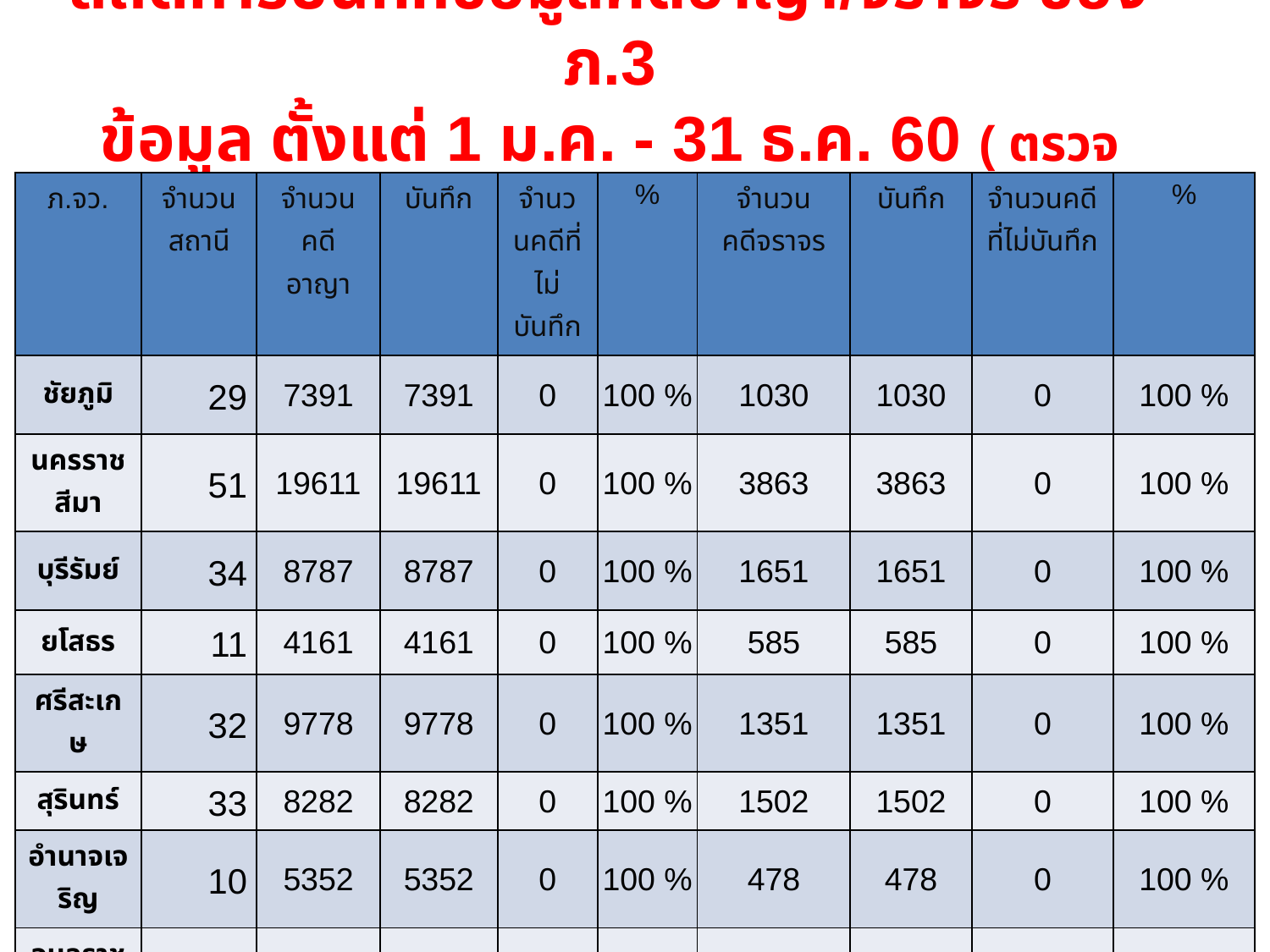

# สถิติการบันทึกข้อมูลคดีอาญา/จราจร ของ ภ.3 ข้อมูล ตั้งแต่ 1 ม.ค. - 31 ธ.ค. 60 ( ตรวจสอบ ณ 12 ก.พ.61 )

| ภ.จว. | จำนวนสถานี | จำนวนคดีอาญา | บันทึก | จำนวนคดีที่ไม่บันทึก | % | จำนวน คดีจราจร | บันทึก | จำนวนคดีที่ไม่บันทึก | % |
| --- | --- | --- | --- | --- | --- | --- | --- | --- | --- |
| ชัยภูมิ | 29 | 7391 | 7391 | 0 | 100 % | 1030 | 1030 | 0 | 100 % |
| นครราชสีมา | 51 | 19611 | 19611 | 0 | 100 % | 3863 | 3863 | 0 | 100 % |
| บุรีรัมย์ | 34 | 8787 | 8787 | 0 | 100 % | 1651 | 1651 | 0 | 100 % |
| ยโสธร | 11 | 4161 | 4161 | 0 | 100 % | 585 | 585 | 0 | 100 % |
| ศรีสะเกษ | 32 | 9778 | 9778 | 0 | 100 % | 1351 | 1351 | 0 | 100 % |
| สุรินทร์ | 33 | 8282 | 8282 | 0 | 100 % | 1502 | 1502 | 0 | 100 % |
| อำนาจเจริญ | 10 | 5352 | 5352 | 0 | 100 % | 478 | 478 | 0 | 100 % |
| อุบลราชธานี | 36 | 23203 | 23203 | 0 | 100 % | 2418 | 2418 | 0 | 100 % |
| รวม | 236 | 86565 | 86565 | 0 | 100 % | 12878 | 12878 | 0 | 100 % |